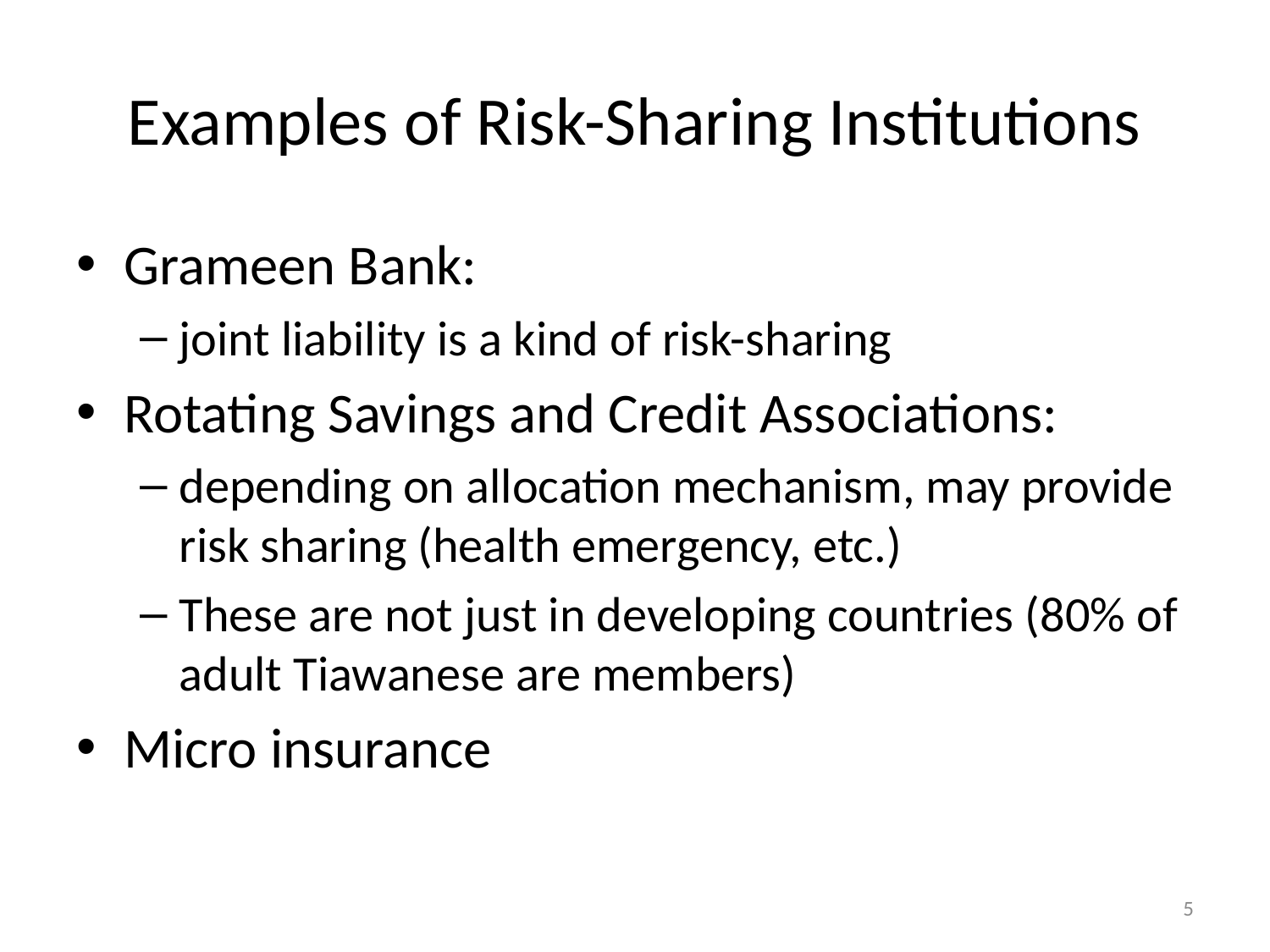

# Examples of Risk-Sharing Institutions
Grameen Bank:
joint liability is a kind of risk-sharing
Rotating Savings and Credit Associations:
depending on allocation mechanism, may provide risk sharing (health emergency, etc.)
These are not just in developing countries (80% of adult Tiawanese are members)
Micro insurance

5